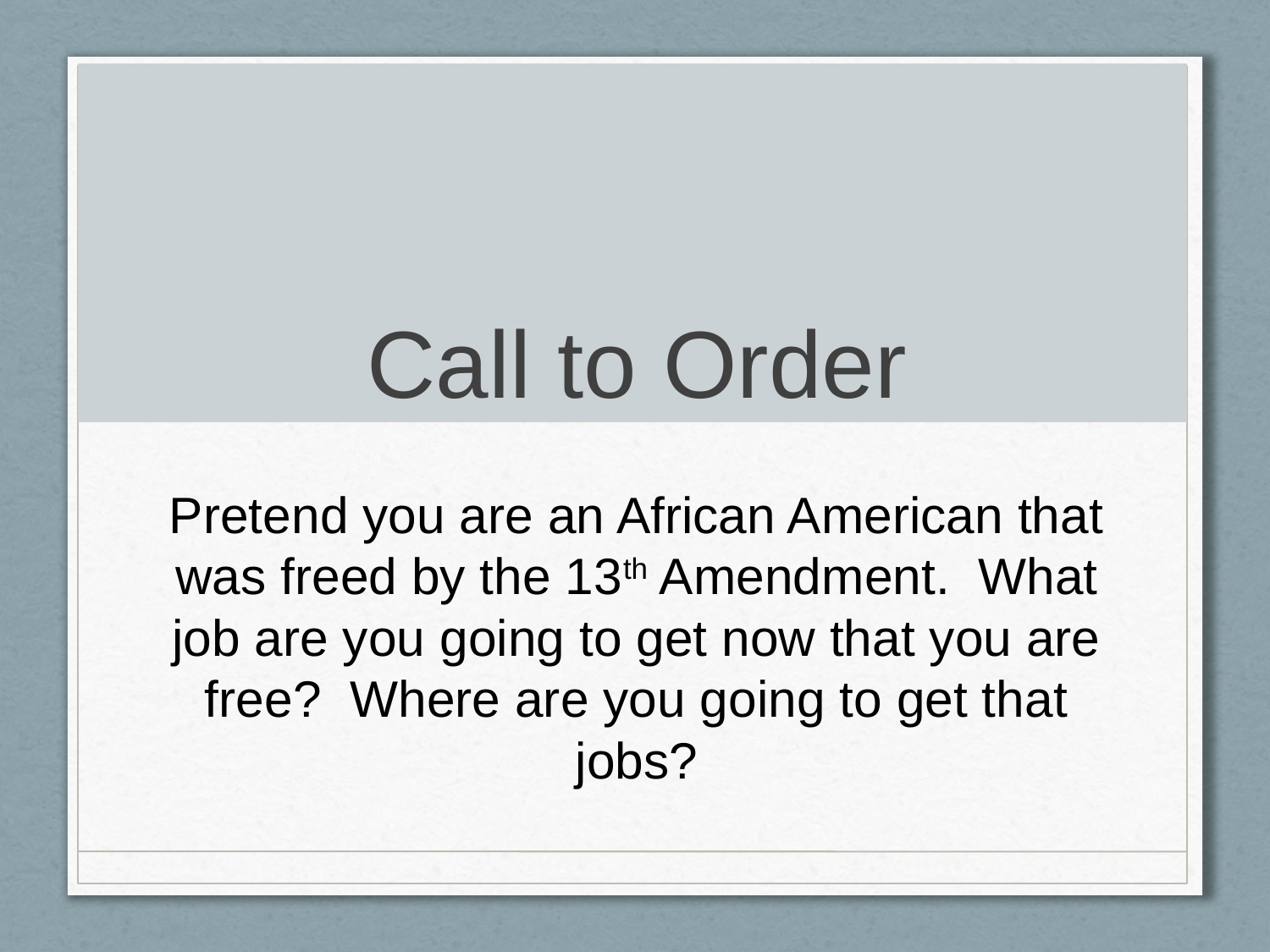

# Call to Order
Pretend you are an African American that was freed by the 13th Amendment.  What job are you going to get now that you are free?  Where are you going to get that jobs?